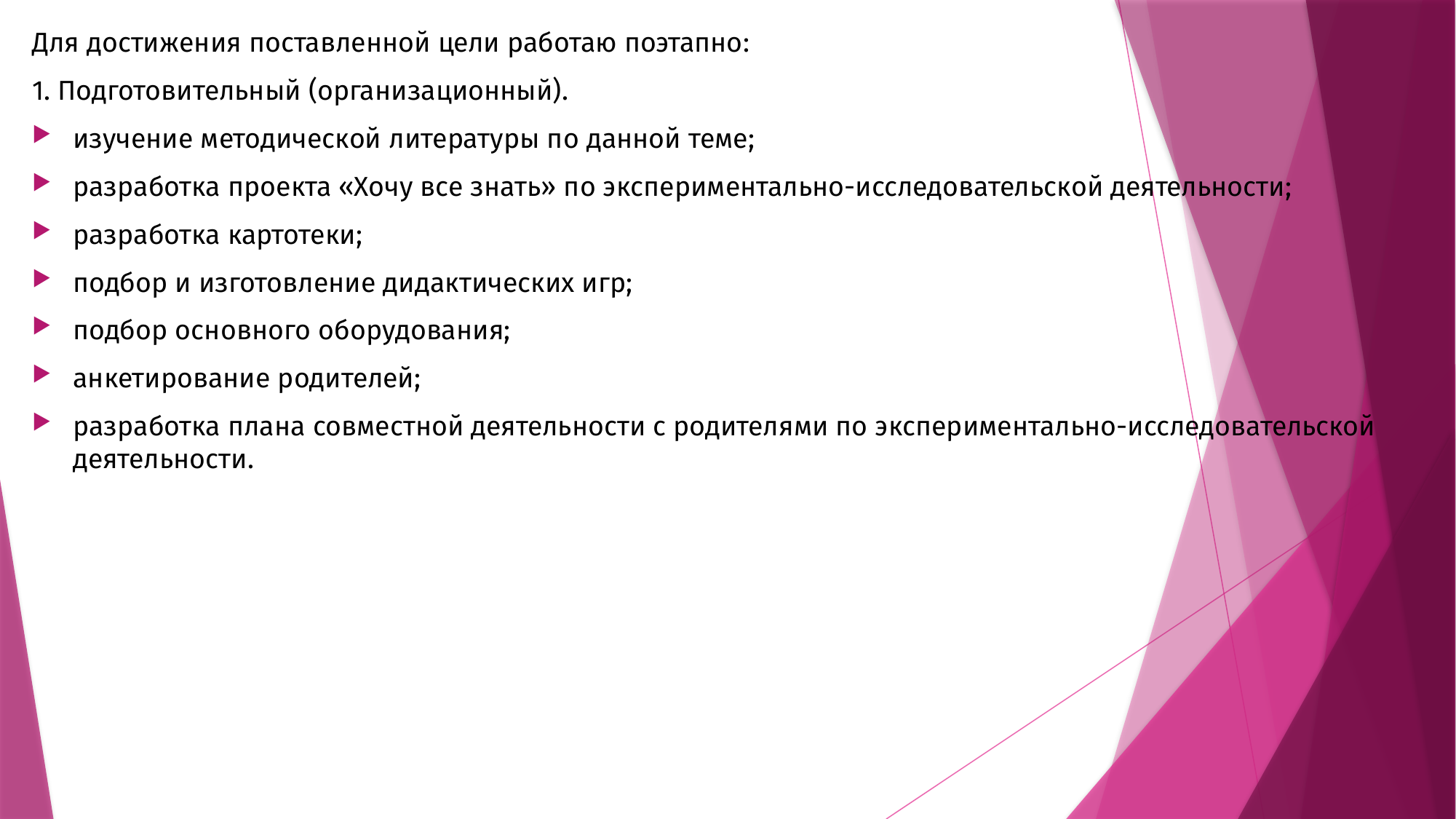

Для достижения поставленной цели работаю поэтапно:
1. Подготовительный (организационный).
изучение методической литературы по данной теме;
разработка проекта «Хочу все знать» по экспериментально-исследовательской деятельности;
разработка картотеки;
подбор и изготовление дидактических игр;
подбор основного оборудования;
анкетирование родителей;
разработка плана совместной деятельности с родителями по экспериментально-исследовательской деятельности.